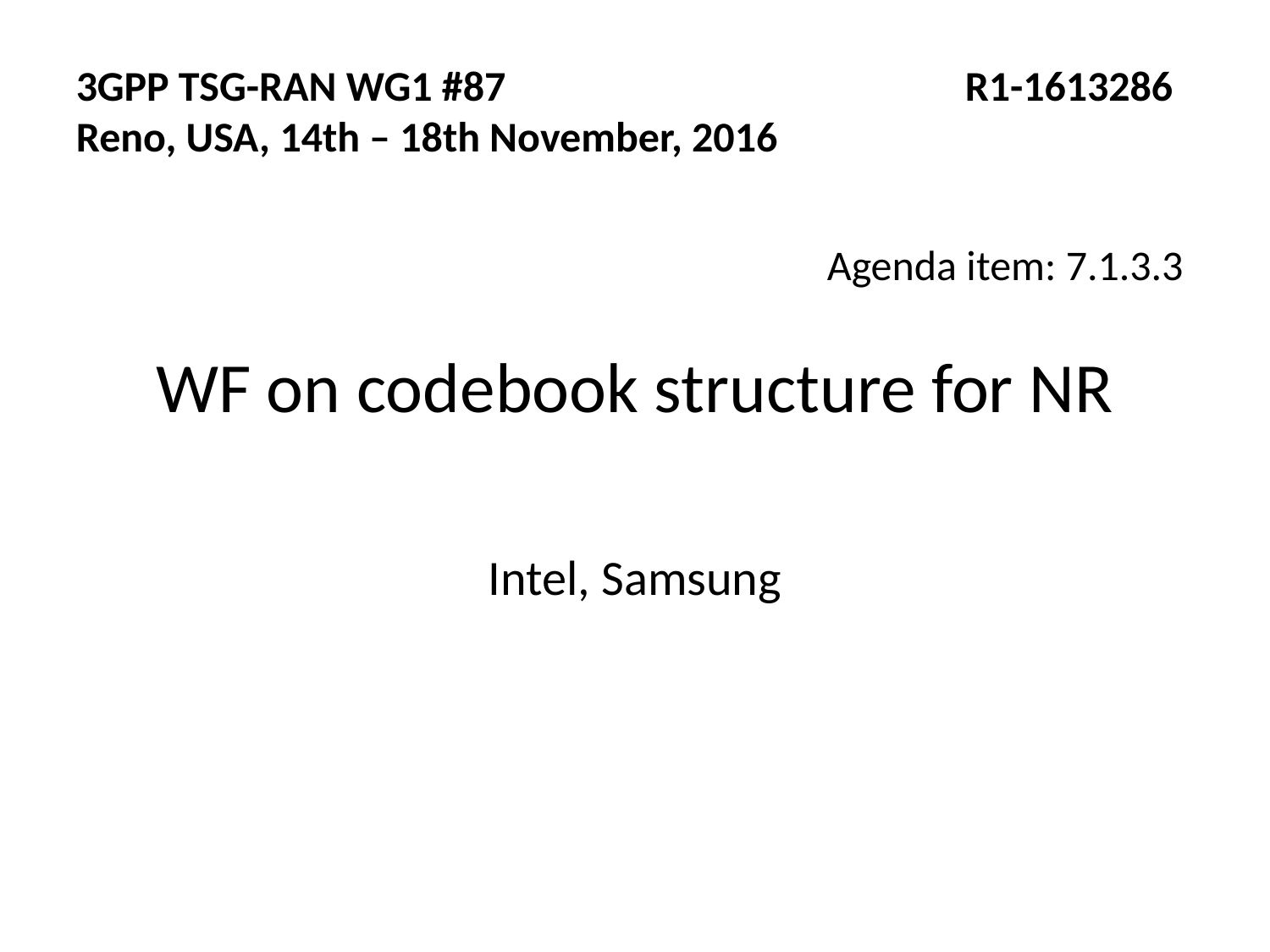

3GPP TSG-RAN WG1 #87			        	R1-1613286
Reno, USA, 14th – 18th November, 2016
Agenda item: 7.1.3.3
WF on codebook structure for NR
Intel, Samsung